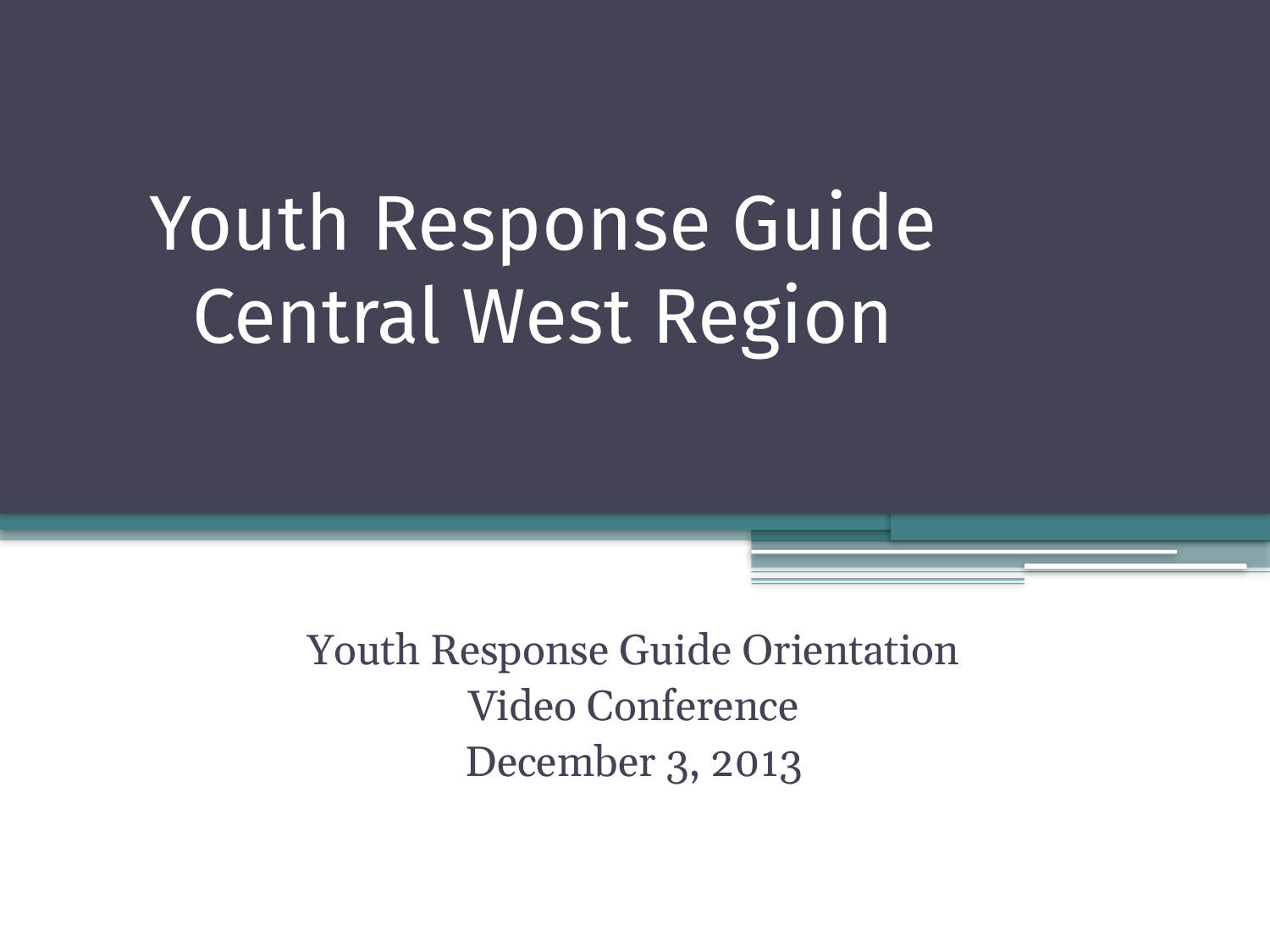

# Youth Response Guide Central West Region
Youth Response Guide Orientation
Video Conference
December 3, 2013